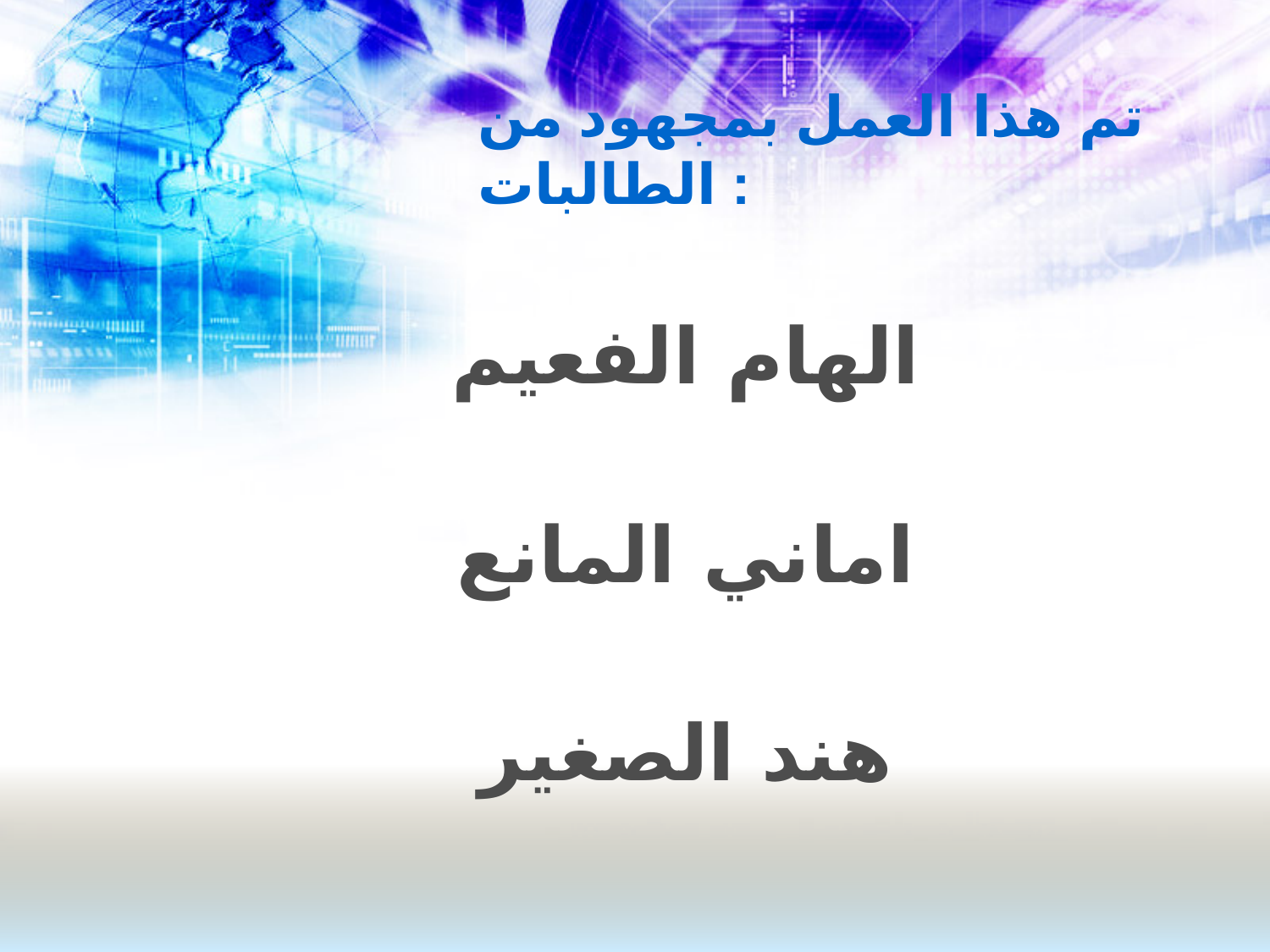

# تم هذا العمل بمجهود من الطالبات :

الهام الفعيم

اماني المانع

هند الصغير